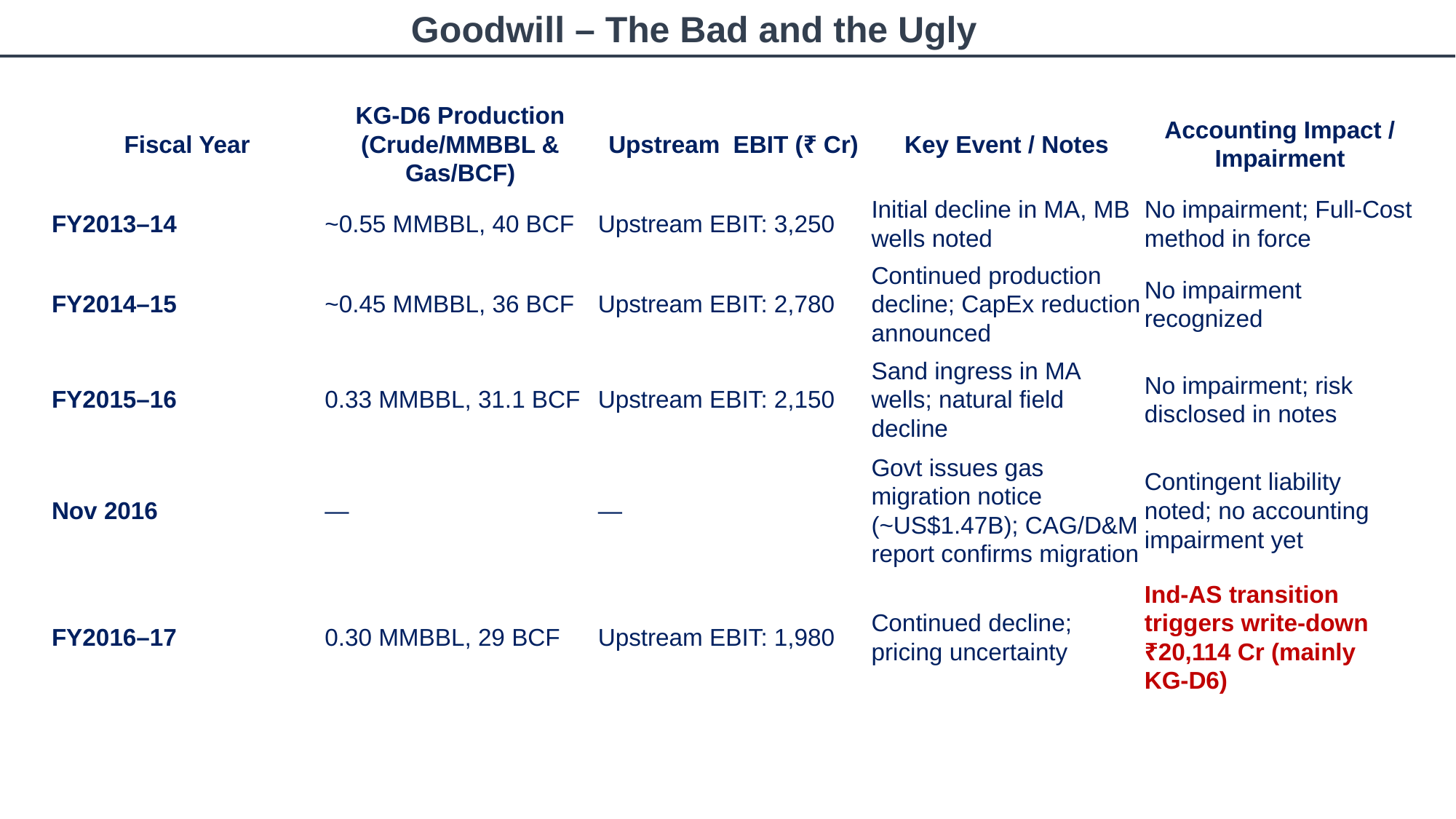

Goodwill – The Bad and the Ugly
| Fiscal Year | KG‑D6 Production (Crude/MMBBL & Gas/BCF) | Upstream EBIT (₹ Cr) | Key Event / Notes | Accounting Impact / Impairment |
| --- | --- | --- | --- | --- |
| FY2013–14 | ~0.55 MMBBL, 40 BCF | Upstream EBIT: 3,250 | Initial decline in MA, MB wells noted | No impairment; Full-Cost method in force |
| FY2014–15 | ~0.45 MMBBL, 36 BCF | Upstream EBIT: 2,780 | Continued production decline; CapEx reduction announced | No impairment recognized |
| FY2015–16 | 0.33 MMBBL, 31.1 BCF | Upstream EBIT: 2,150 | Sand ingress in MA wells; natural field decline | No impairment; risk disclosed in notes |
| Nov 2016 | — | — | Govt issues gas migration notice (~US$1.47B); CAG/D&M report confirms migration | Contingent liability noted; no accounting impairment yet |
| FY2016–17 | 0.30 MMBBL, 29 BCF | Upstream EBIT: 1,980 | Continued decline; pricing uncertainty | Ind-AS transition triggers write-down ₹20,114 Cr (mainly KG‑D6) |